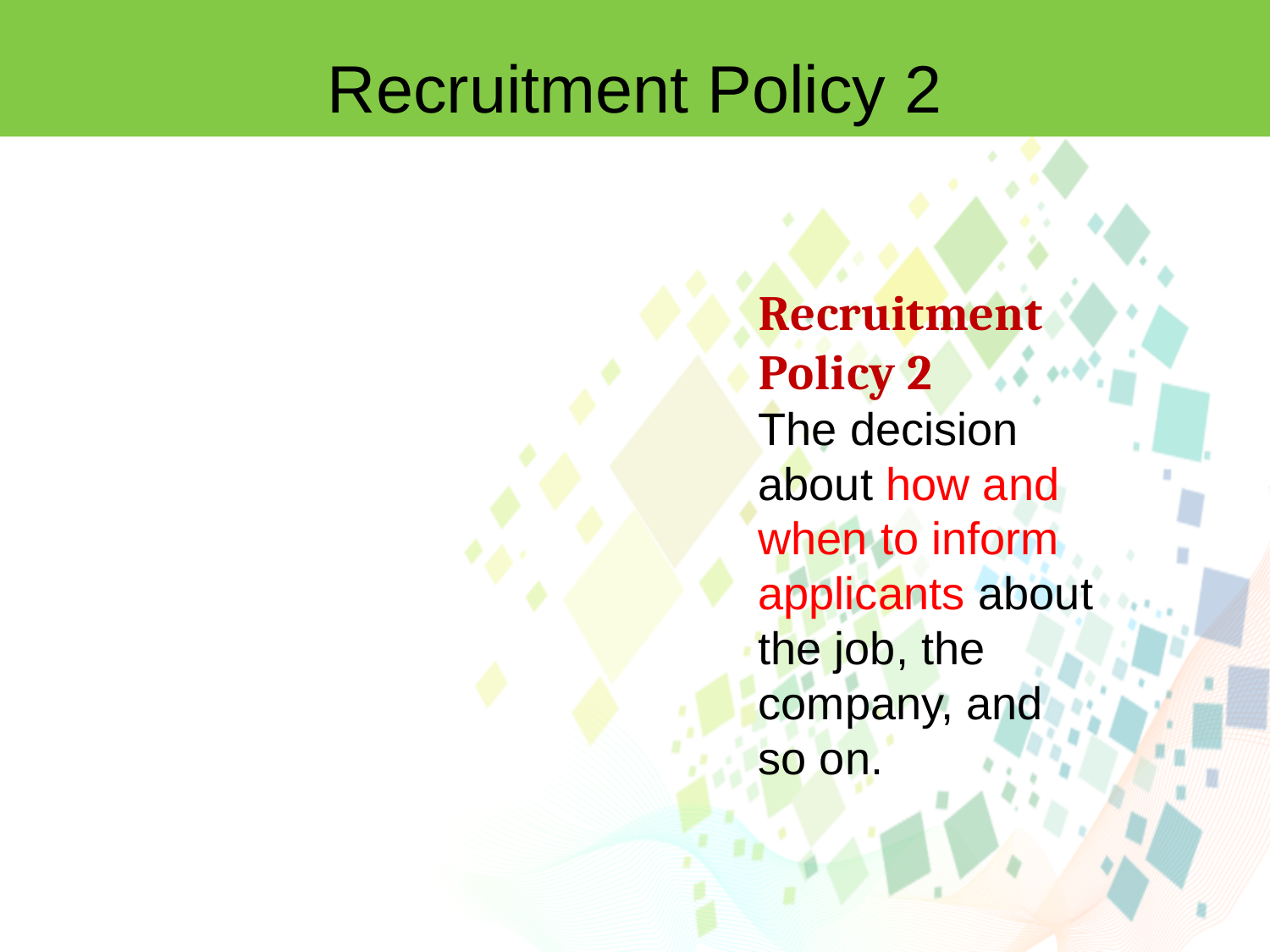

Recruitment Policy 2

Recruitment Policy 2
The decision about how and when to inform applicants about the job, the company, and
so on.